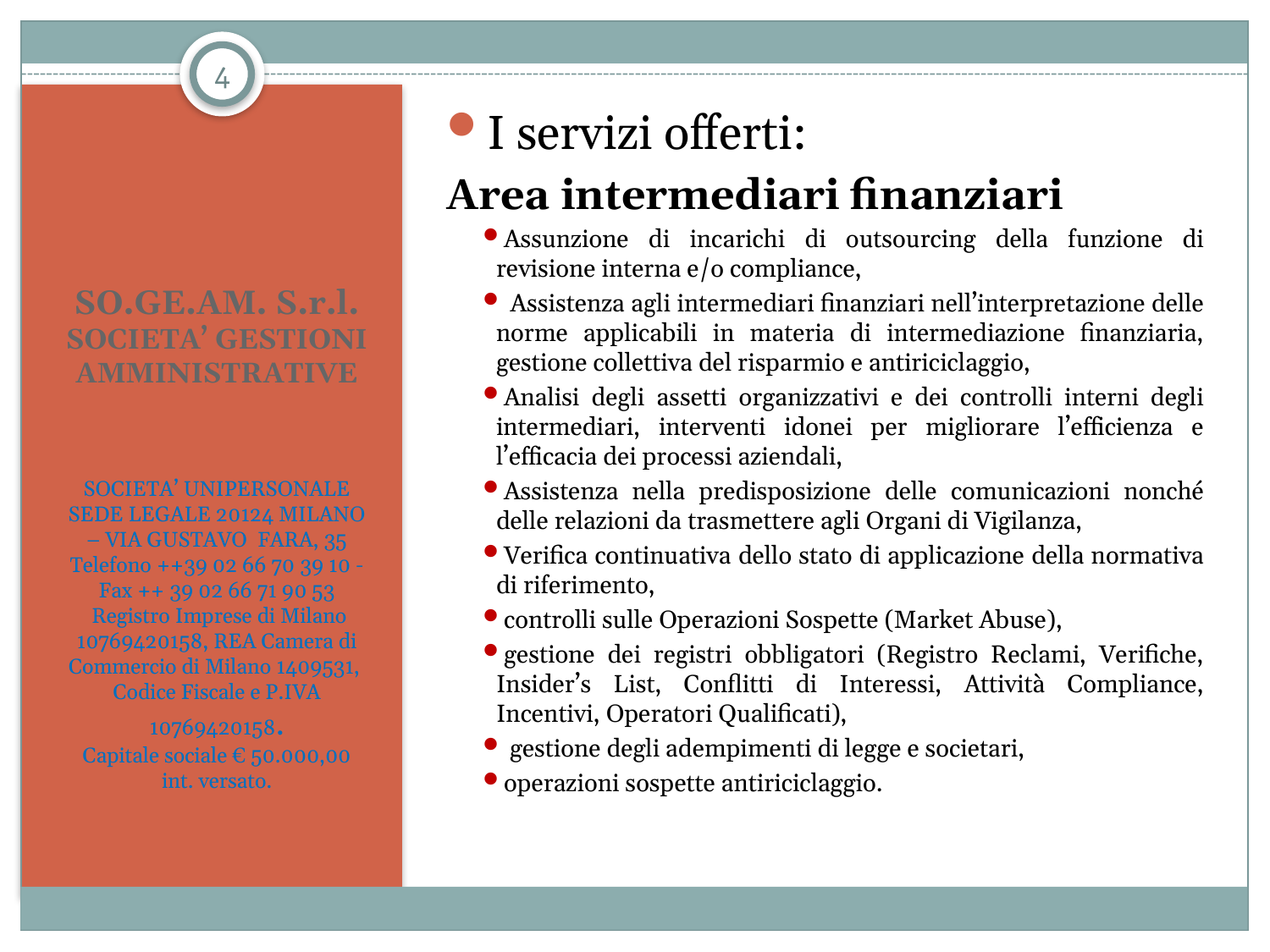

4
I servizi offerti:
Area intermediari finanziari
Assunzione di incarichi di outsourcing della funzione di revisione interna e/o compliance,
 Assistenza agli intermediari finanziari nell’interpretazione delle norme applicabili in materia di intermediazione finanziaria, gestione collettiva del risparmio e antiriciclaggio,
Analisi degli assetti organizzativi e dei controlli interni degli intermediari, interventi idonei per migliorare l’efficienza e l’efficacia dei processi aziendali,
Assistenza nella predisposizione delle comunicazioni nonché delle relazioni da trasmettere agli Organi di Vigilanza,
Verifica continuativa dello stato di applicazione della normativa di riferimento,
controlli sulle Operazioni Sospette (Market Abuse),
gestione dei registri obbligatori (Registro Reclami, Verifiche, Insider’s List, Conflitti di Interessi, Attività Compliance, Incentivi, Operatori Qualificati),
 gestione degli adempimenti di legge e societari,
operazioni sospette antiriciclaggio.
#
SO.GE.AM. S.r.l.
SOCIETA’ GESTIONI AMMINISTRATIVE
SOCIETA’ UNIPERSONALE
SEDE LEGALE 20124 MILANO – VIA GUSTAVO  FARA, 35
Telefono ++39 02 66 70 39 10 - Fax ++ 39 02 66 71 90 53
 Registro Imprese di Milano 10769420158, REA Camera di Commercio di Milano 1409531,
Codice Fiscale e P.IVA 10769420158.
Capitale sociale € 50.000,00 int. versato.